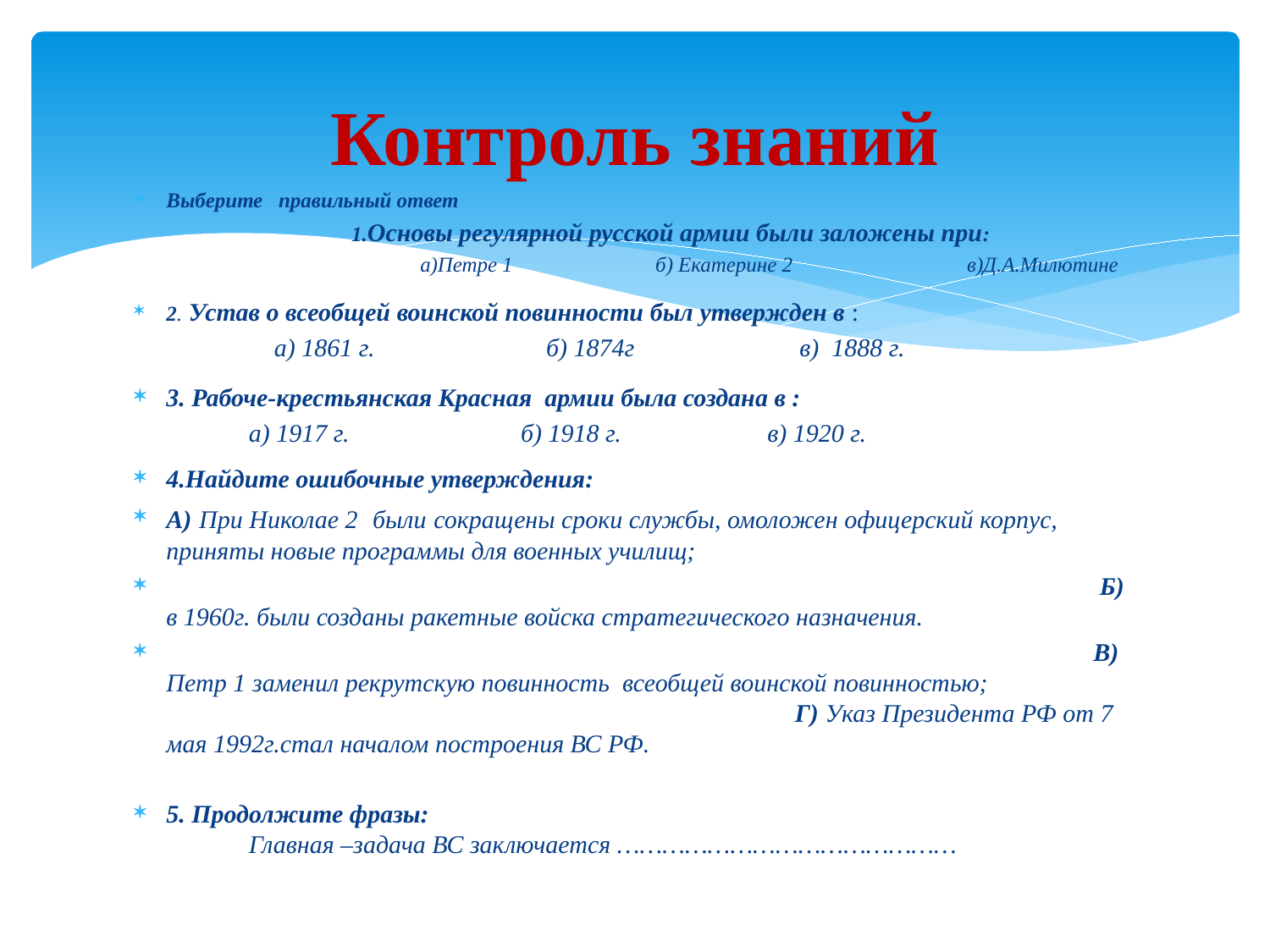

# Контроль знаний
Выберите   правильный ответ                                                                                                                                                                    1.Основы регулярной русской армии были заложены при:                                                                            а)Петре 1                           б) Екатерине 2                                 в)Д.А.Милютине
2. Устав о всеобщей воинской повинности был утвержден в :                                                             а) 1861 г.                           б) 1874г                          в)  1888 г.
3. Рабоче-крестьянская Красная  армии была создана в :                                                                  а) 1917 г.                           б) 1918 г.                       в) 1920 г.
4.Найдите ошибочные утверждения:
А) При Николае 2  были сокращены сроки службы, омоложен офицерский корпус, приняты новые программы для военных училищ;
                                                                                                                                                   Б) в 1960г. были созданы ракетные войска стратегического назначения.
                                                                                                                                                  В) Петр 1 заменил рекрутскую повинность  всеобщей воинской повинностью;                                                                                                                           Г) Указ Президента РФ от 7 мая 1992г.стал началом построения ВС РФ.

5. Продолжите фразы:                                                                                                                             Главная –задача ВС заключается ………………………………………